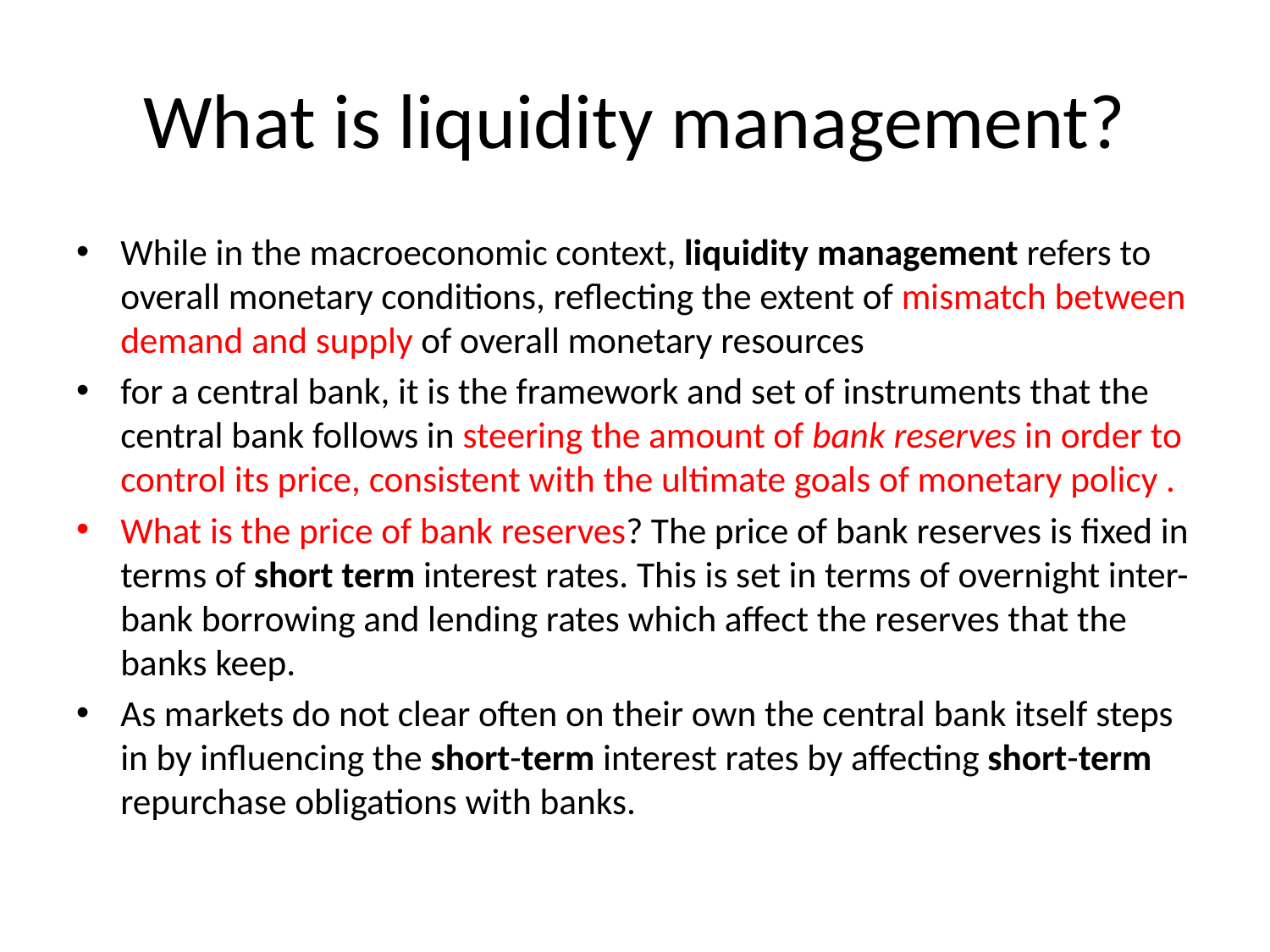

# What is liquidity management?
While in the macroeconomic context, liquidity management refers to overall monetary conditions, reflecting the extent of mismatch between demand and supply of overall monetary resources
for a central bank, it is the framework and set of instruments that the central bank follows in steering the amount of bank reserves in order to control its price, consistent with the ultimate goals of monetary policy .
What is the price of bank reserves? The price of bank reserves is fixed in terms of short term interest rates. This is set in terms of overnight inter-bank borrowing and lending rates which affect the reserves that the banks keep.
As markets do not clear often on their own the central bank itself steps in by influencing the short-term interest rates by affecting short-term repurchase obligations with banks.